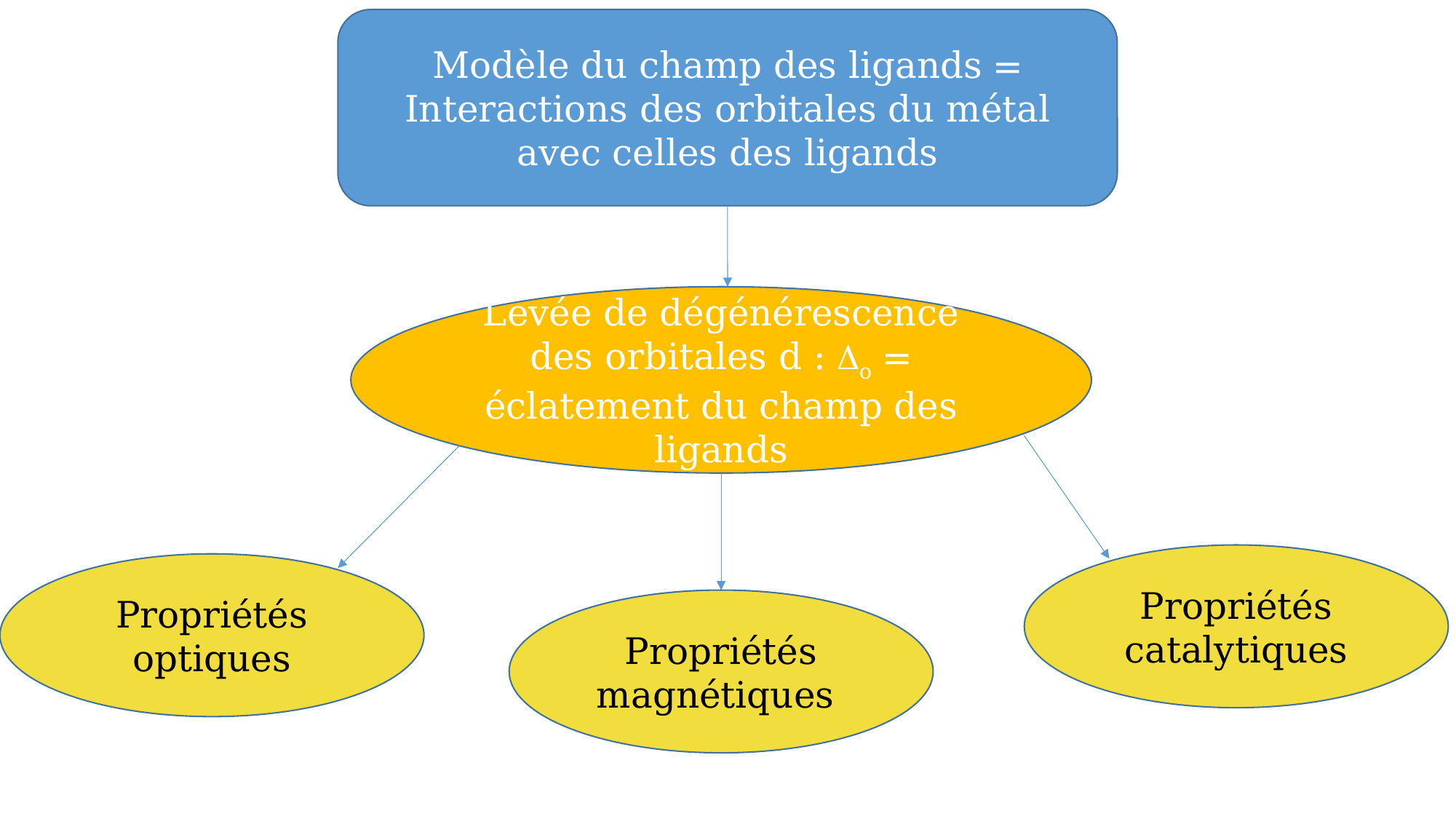

Modèle du champ des ligands = Interactions des orbitales du métal avec celles des ligands
Levée de dégénérescence des orbitales d : Δo = éclatement du champ des ligands
Propriétés catalytiques
Propriétés optiques
Propriétés magnétiques